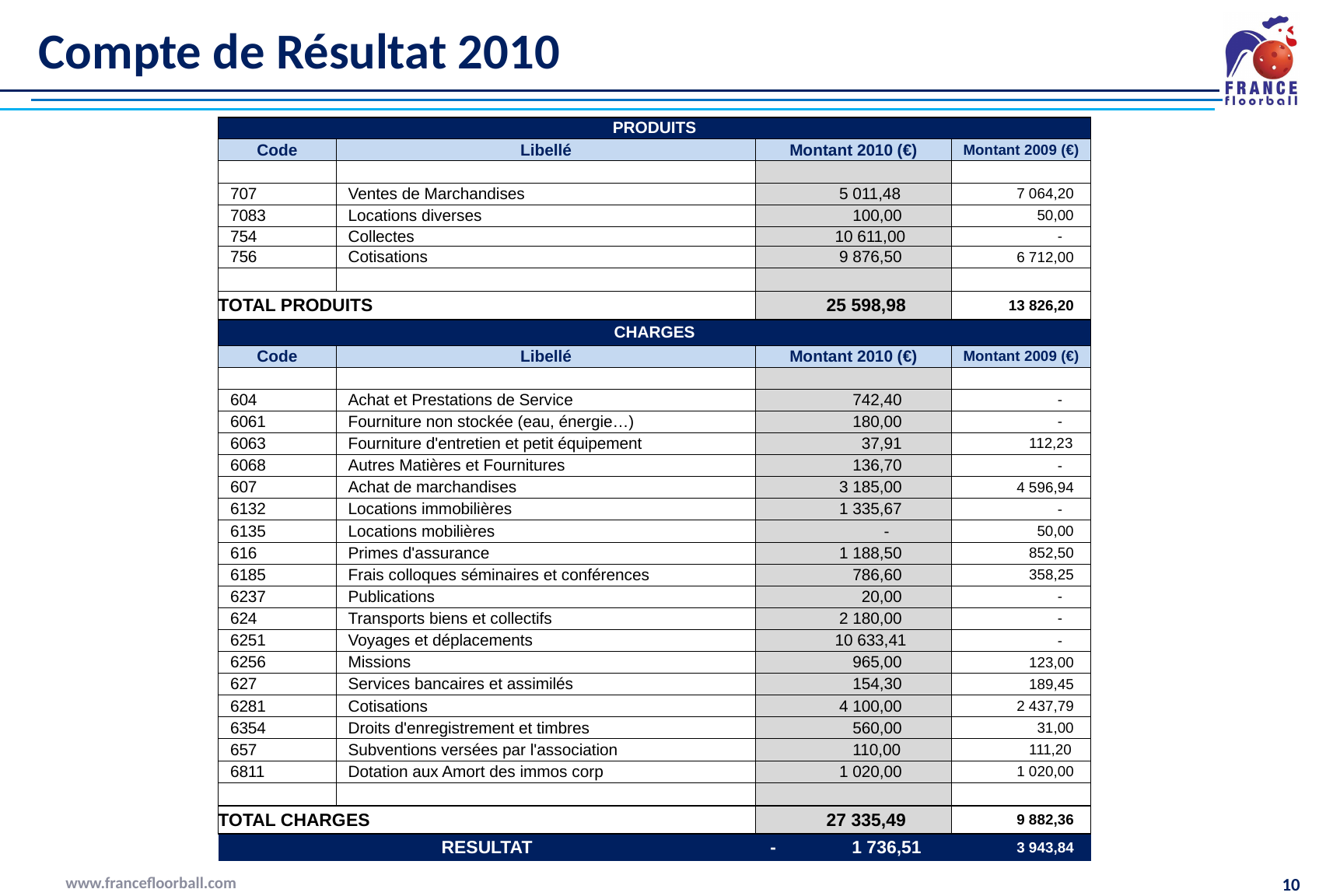

# Compte de Résultat 2010
| PRODUITS |  |  |  |
| --- | --- | --- | --- |
| Code | Libellé | Montant 2010 (€) | Montant 2009 (€) |
|  |  |  |  |
| 707 | Ventes de Marchandises | 5 011,48 | 7 064,20 |
| 7083 | Locations diverses | 100,00 | 50,00 |
| 754 | Collectes | 10 611,00 | - |
| 756 | Cotisations | 9 876,50 | 6 712,00 |
|  |  |  |  |
| TOTAL PRODUITS |  | 25 598,98 | 13 826,20 |
| CHARGES |  |  |  |
| Code | Libellé | Montant 2010 (€) | Montant 2009 (€) |
|  |  |  |  |
| 604 | Achat et Prestations de Service | 742,40 | - |
| 6061 | Fourniture non stockée (eau, énergie…) | 180,00 | - |
| 6063 | Fourniture d'entretien et petit équipement | 37,91 | 112,23 |
| 6068 | Autres Matières et Fournitures | 136,70 | - |
| 607 | Achat de marchandises | 3 185,00 | 4 596,94 |
| 6132 | Locations immobilières | 1 335,67 | - |
| 6135 | Locations mobilières | - | 50,00 |
| 616 | Primes d'assurance | 1 188,50 | 852,50 |
| 6185 | Frais colloques séminaires et conférences | 786,60 | 358,25 |
| 6237 | Publications | 20,00 | - |
| 624 | Transports biens et collectifs | 2 180,00 | - |
| 6251 | Voyages et déplacements | 10 633,41 | - |
| 6256 | Missions | 965,00 | 123,00 |
| 627 | Services bancaires et assimilés | 154,30 | 189,45 |
| 6281 | Cotisations | 4 100,00 | 2 437,79 |
| 6354 | Droits d'enregistrement et timbres | 560,00 | 31,00 |
| 657 | Subventions versées par l'association | 110,00 | 111,20 |
| 6811 | Dotation aux Amort des immos corp | 1 020,00 | 1 020,00 |
|  |  |  |  |
| TOTAL CHARGES |  | 27 335,49 | 9 882,36 |
| RESULTAT |  | - 1 736,51 | 3 943,84 |
www.francefloorball.com
10